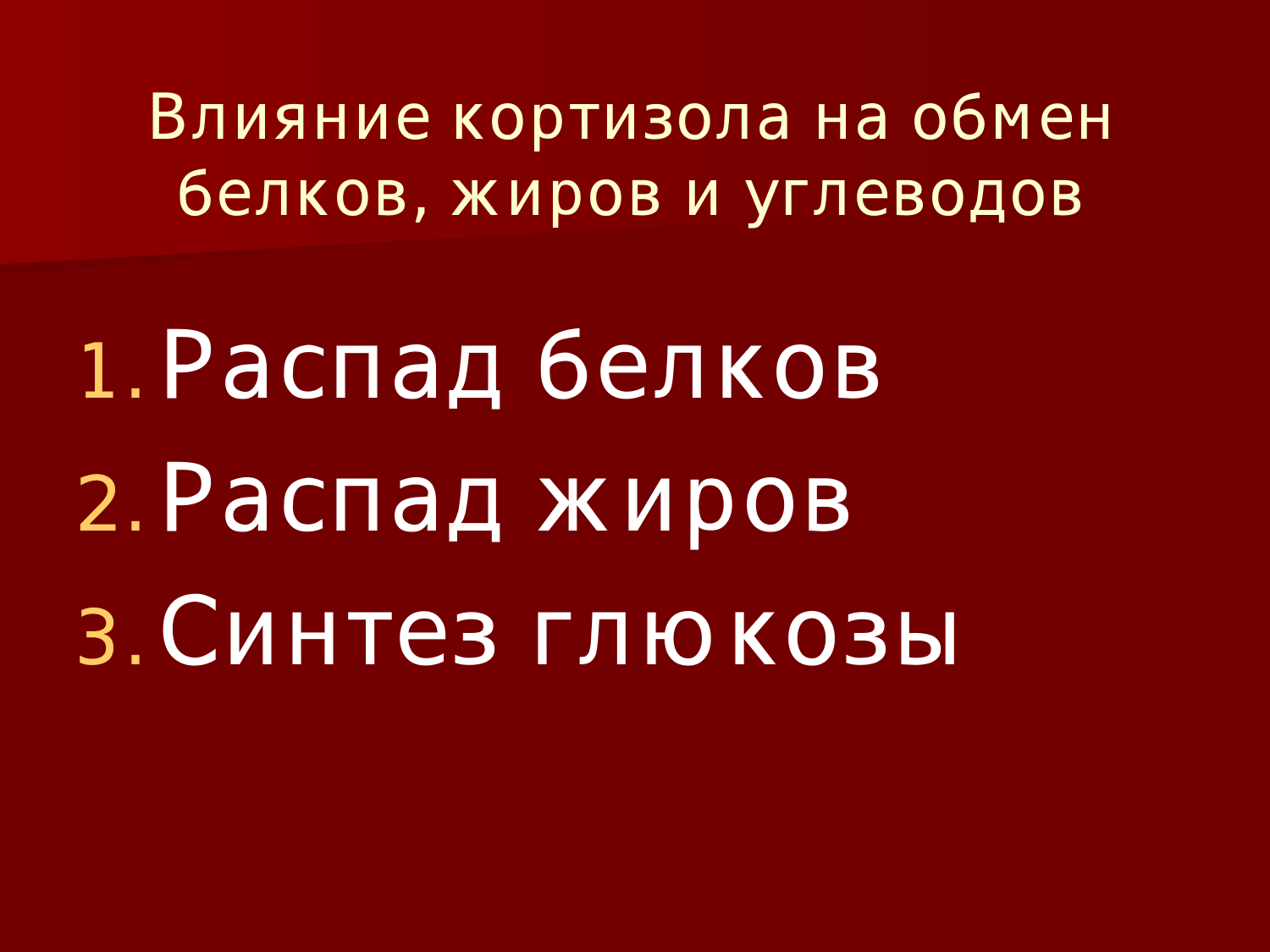

# Влияние кортизола на обмен белков, жиров и углеводов
Распад белков
Распад жиров
Синтез глюкозы